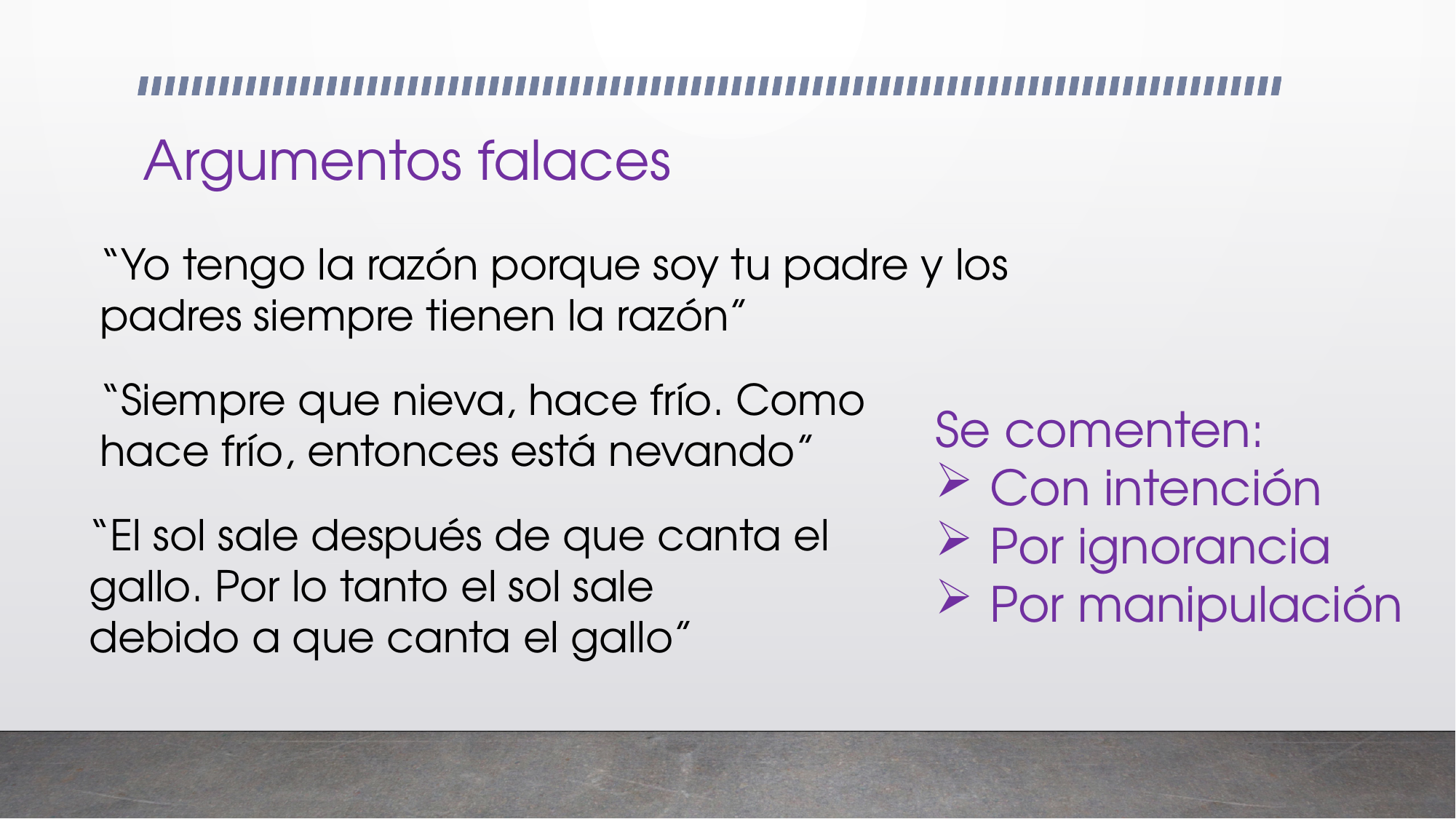

Argumentos falaces
“Yo tengo la razón porque soy tu padre y los padres siempre tienen la razón”
“Siempre que nieva, hace frío. Como hace frío, entonces está nevando”
Se comenten:
Con intención
Por ignorancia
Por manipulación
“El sol sale después de que canta el gallo. Por lo tanto el sol sale
debido a que canta el gallo”